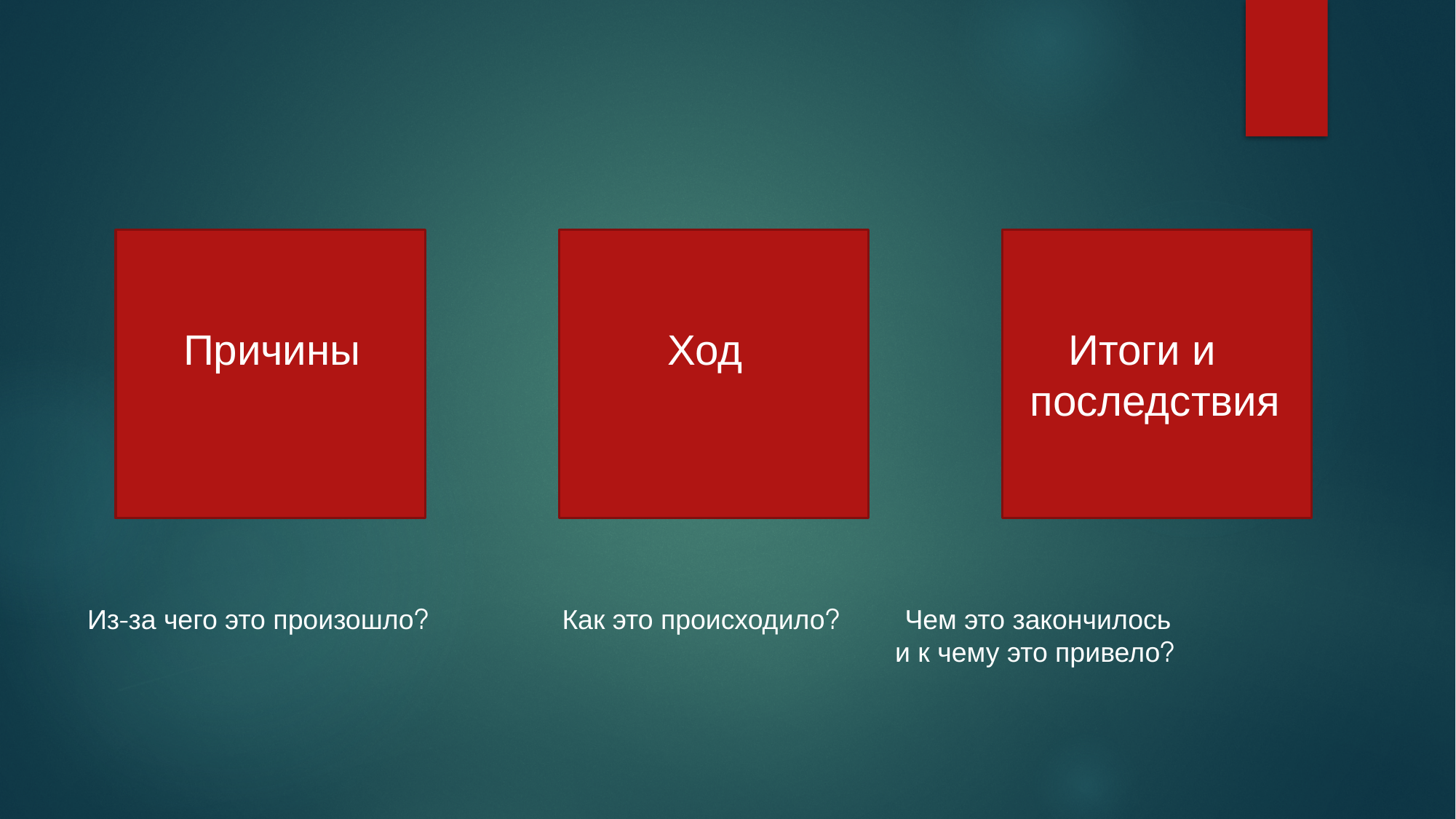

Причины			    Ход			 Итоги и 								       последствия
Из-за чего это произошло?	     Как это происходило?	       Чем это закончилось 							                    и к чему это привело?